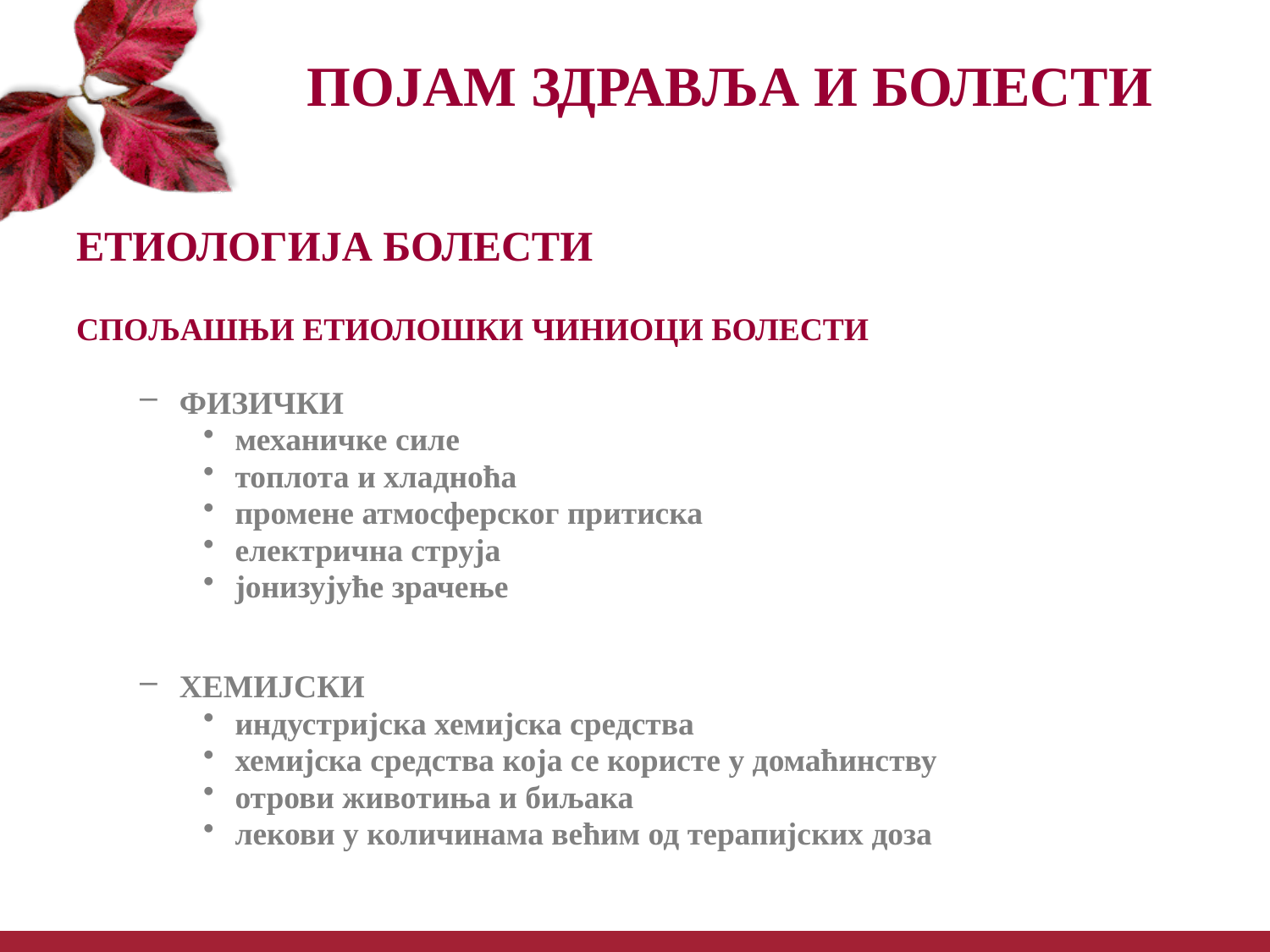

# ПОЈАМ ЗДРАВЉА И БОЛЕСТИ
ЕТИОЛОГИЈА БОЛЕСТИ

СПОЉАШЊИ ЕТИОЛОШКИ ЧИНИОЦИ БОЛЕСТИ

ФИЗИЧКИ
механичке силе
топлота и хладноћа
промене атмосферског притиска
електрична струја
јонизујуће зрачење

ХЕМИЈСКИ
индустријска хемијска средства
хемијска средства која се користе у домаћинству
отрови животиња и биљака
лекови у количинама већим од терапијских доза